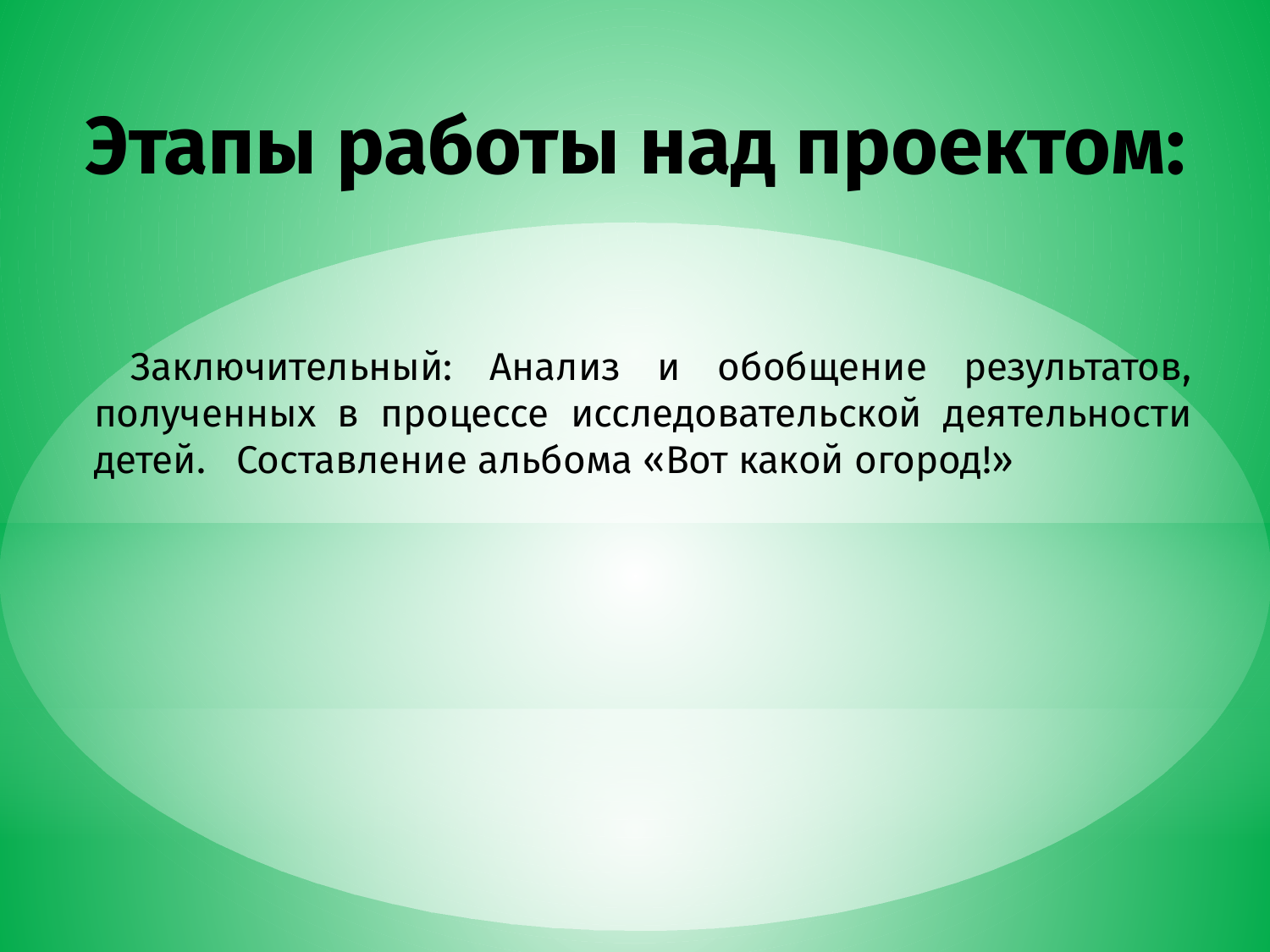

# Этапы работы над проектом:

 Заключительный: Анализ и обобщение результатов, полученных в процессе исследовательской деятельности детей.   Составление альбома «Вот какой огород!»